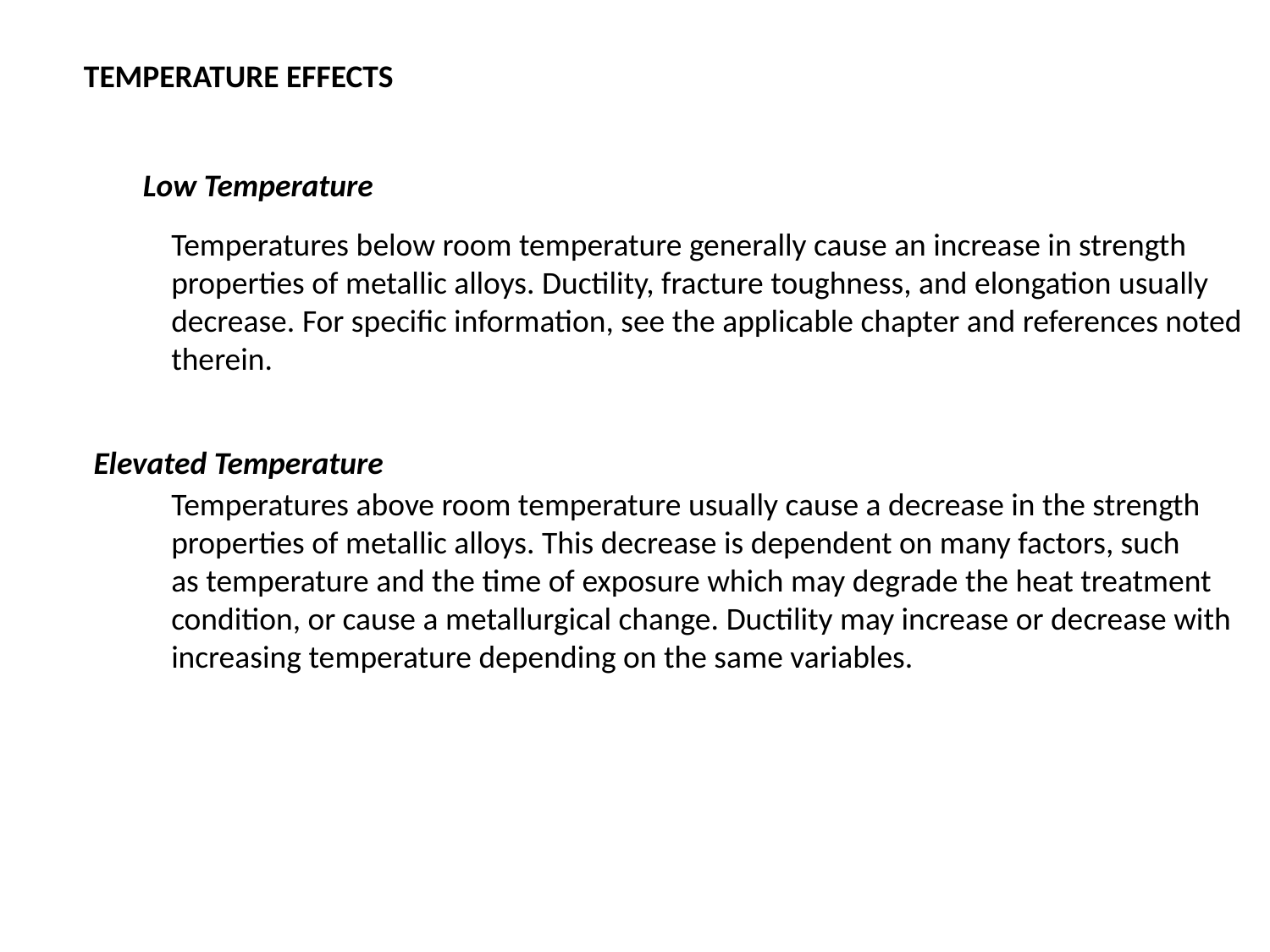

TEMPERATURE EFFECTS
Low Temperature
Temperatures below room temperature generally cause an increase in strength properties of metallic alloys. Ductility, fracture toughness, and elongation usually
decrease. For specific information, see the applicable chapter and references noted therein.
Elevated Temperature
Temperatures above room temperature usually cause a decrease in the strength properties of metallic alloys. This decrease is dependent on many factors, such
as temperature and the time of exposure which may degrade the heat treatment condition, or cause a metallurgical change. Ductility may increase or decrease with increasing temperature depending on the same variables.